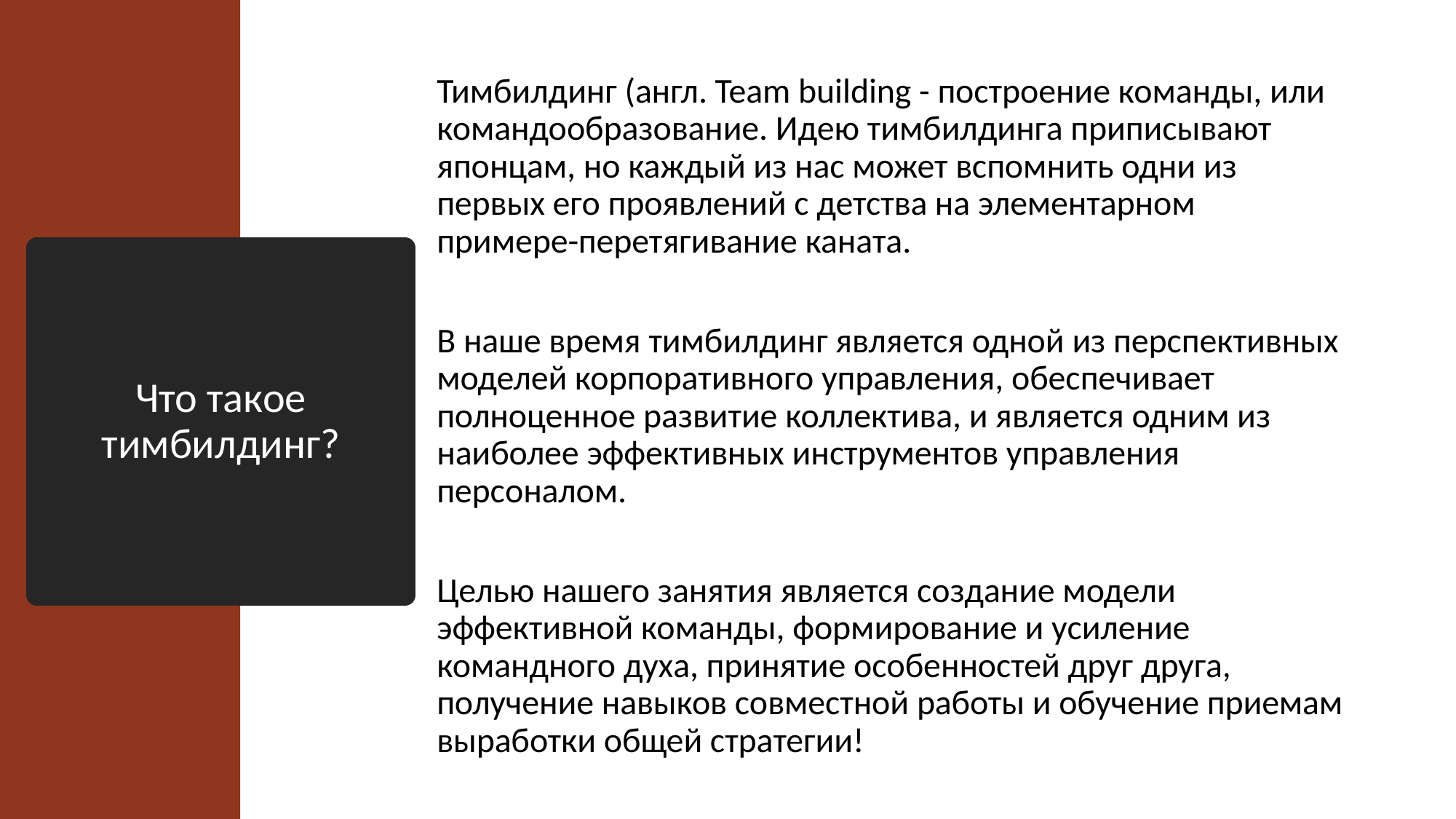

Тимбилдинг (англ. Team building - построение команды, или командообразование. Идею тимбилдинга приписывают японцам, но каждый из нас может вспомнить одни из первых его проявлений с детства на элементарном примере-перетягивание каната.

В наше время тимбилдинг является одной из перспективных моделей корпоративного управления, обеспечивает полноценное развитие коллектива, и является одним из наиболее эффективных инструментов управления персоналом.

Целью нашего занятия является создание модели эффективной команды, формирование и усиление командного духа, принятие особенностей друг друга, получение навыков совместной работы и обучение приемам выработки общей стратегии!
# Что такое тимбилдинг?